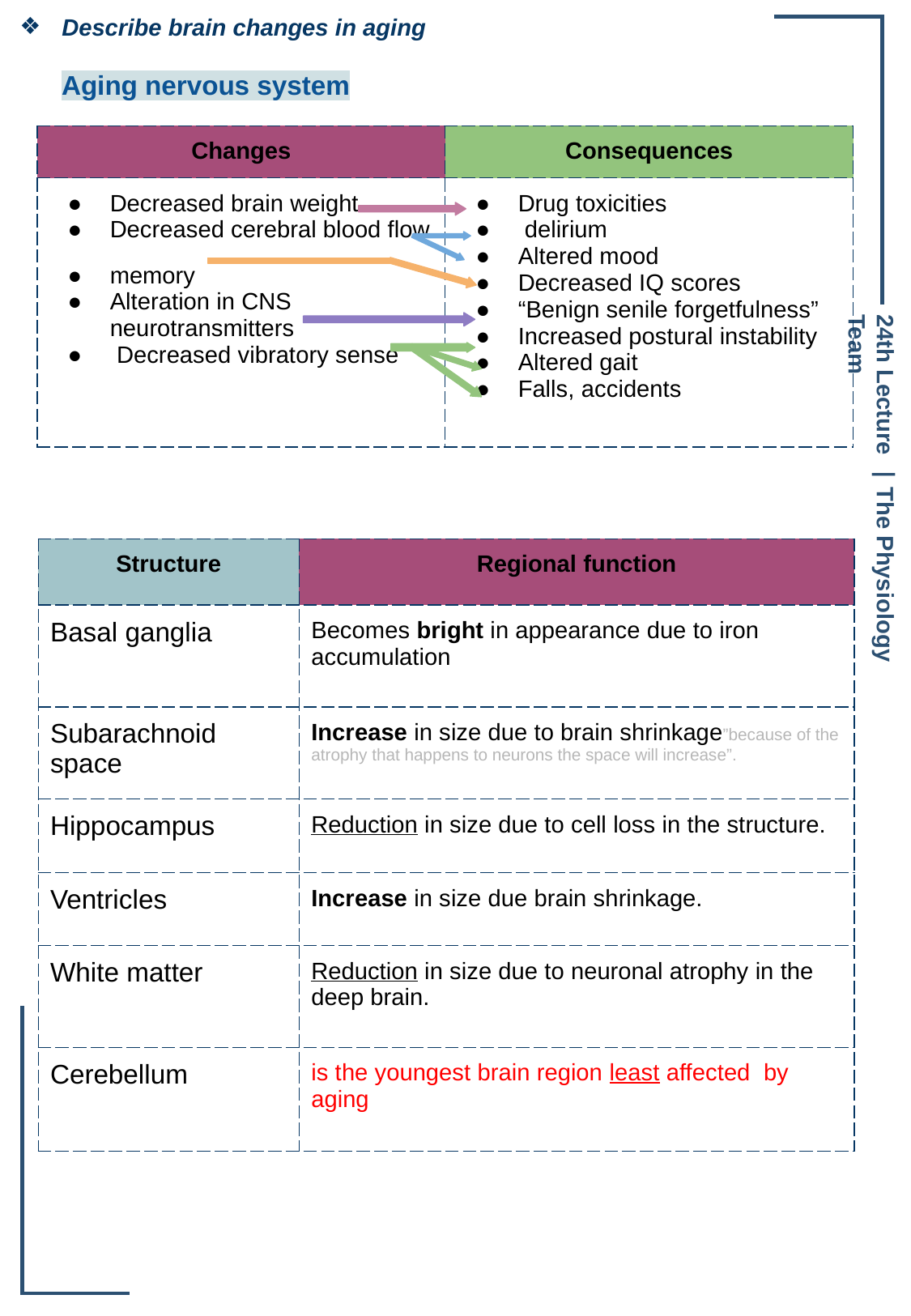

Describe brain changes in aging
Aging nervous system
| Changes | Consequences |
| --- | --- |
| Decreased brain weight Decreased cerebral blood flow memory Alteration in CNS neurotransmitters Decreased vibratory sense | Drug toxicities delirium Altered mood Decreased IQ scores “Benign senile forgetfulness” Increased postural instability Altered gait Falls, accidents |

24th Lecture  ∣ The Physiology Team
| Structure | Regional function |
| --- | --- |
| Basal ganglia | Becomes bright in appearance due to iron accumulation |
| Subarachnoid space | Increase in size due to brain shrinkage”because of the atrophy that happens to neurons the space will increase”. |
| Hippocampus | Reduction in size due to cell loss in the structure. |
| Ventricles | Increase in size due brain shrinkage. |
| White matter | Reduction in size due to neuronal atrophy in the deep brain. |
| Cerebellum | is the youngest brain region least affected by aging |